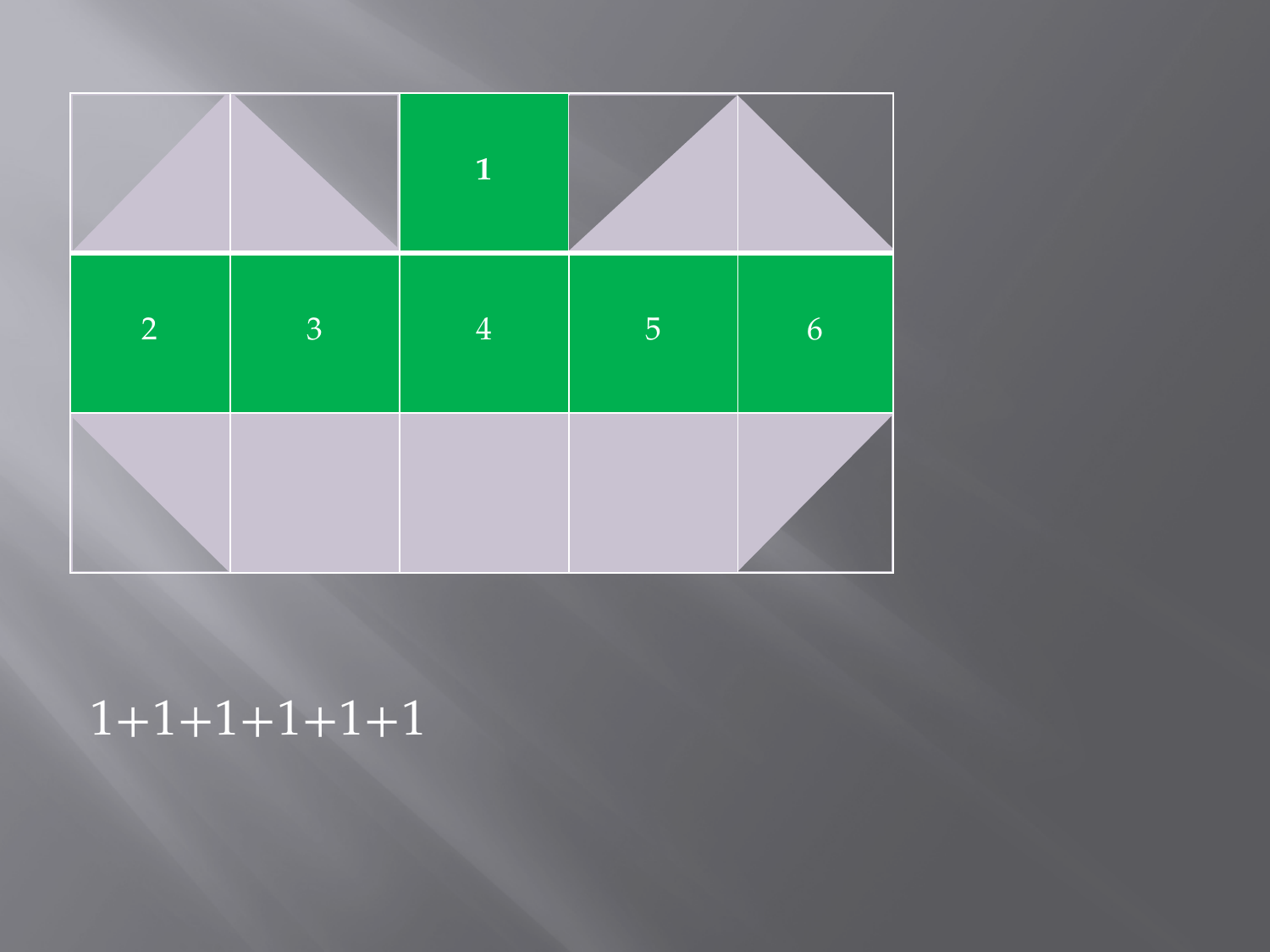

|  |  | 1 |  |  |
| --- | --- | --- | --- | --- |
| 2 | 3 | 4 | 5 | 6 |
|  |  |  |  |  |

1+1+1+1+1+1